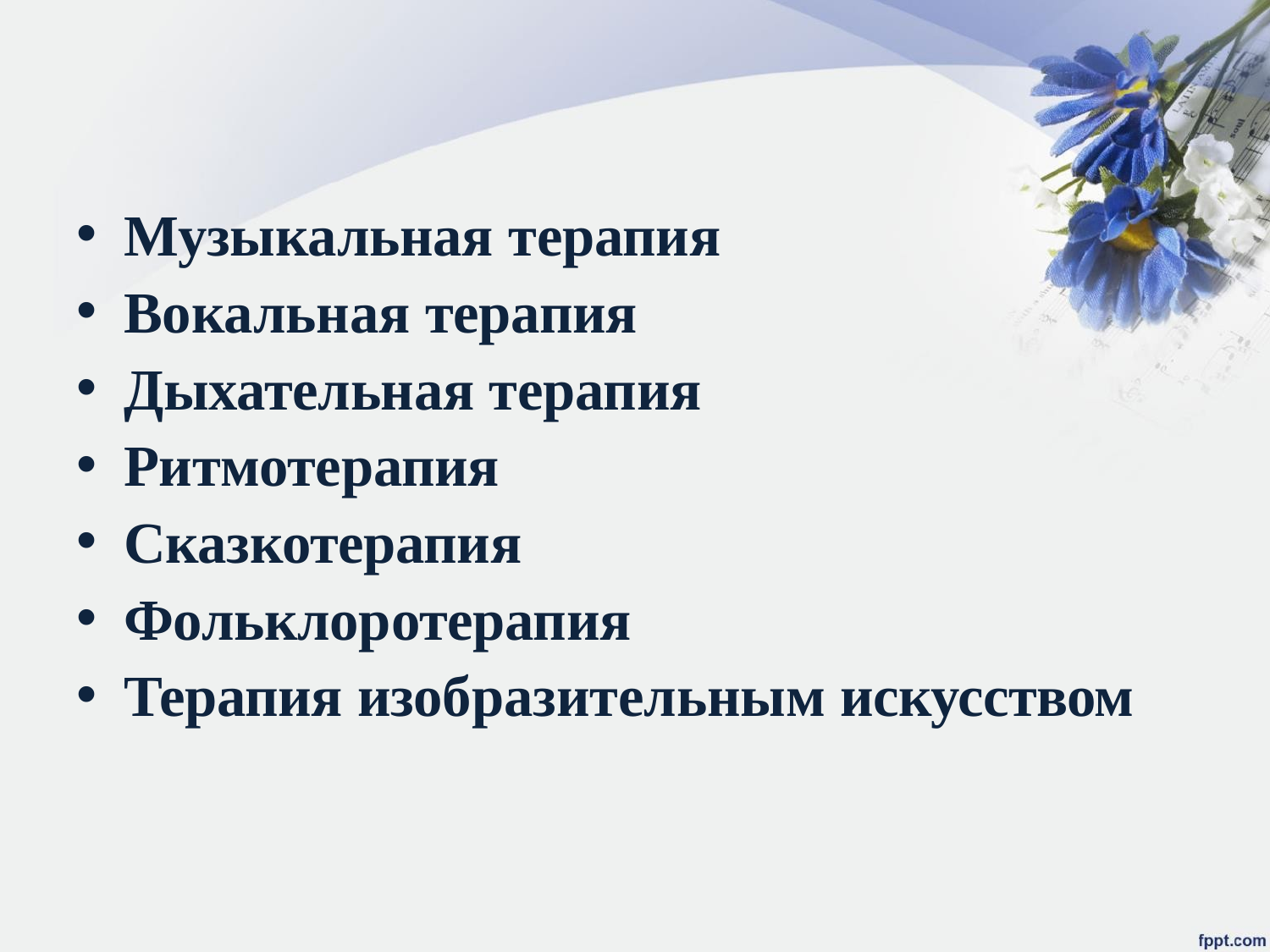

Музыкальная терапия
Вокальная терапия
Дыхательная терапия
Ритмотерапия
Сказкотерапия
Фольклоротерапия
Терапия изобразительным искусством